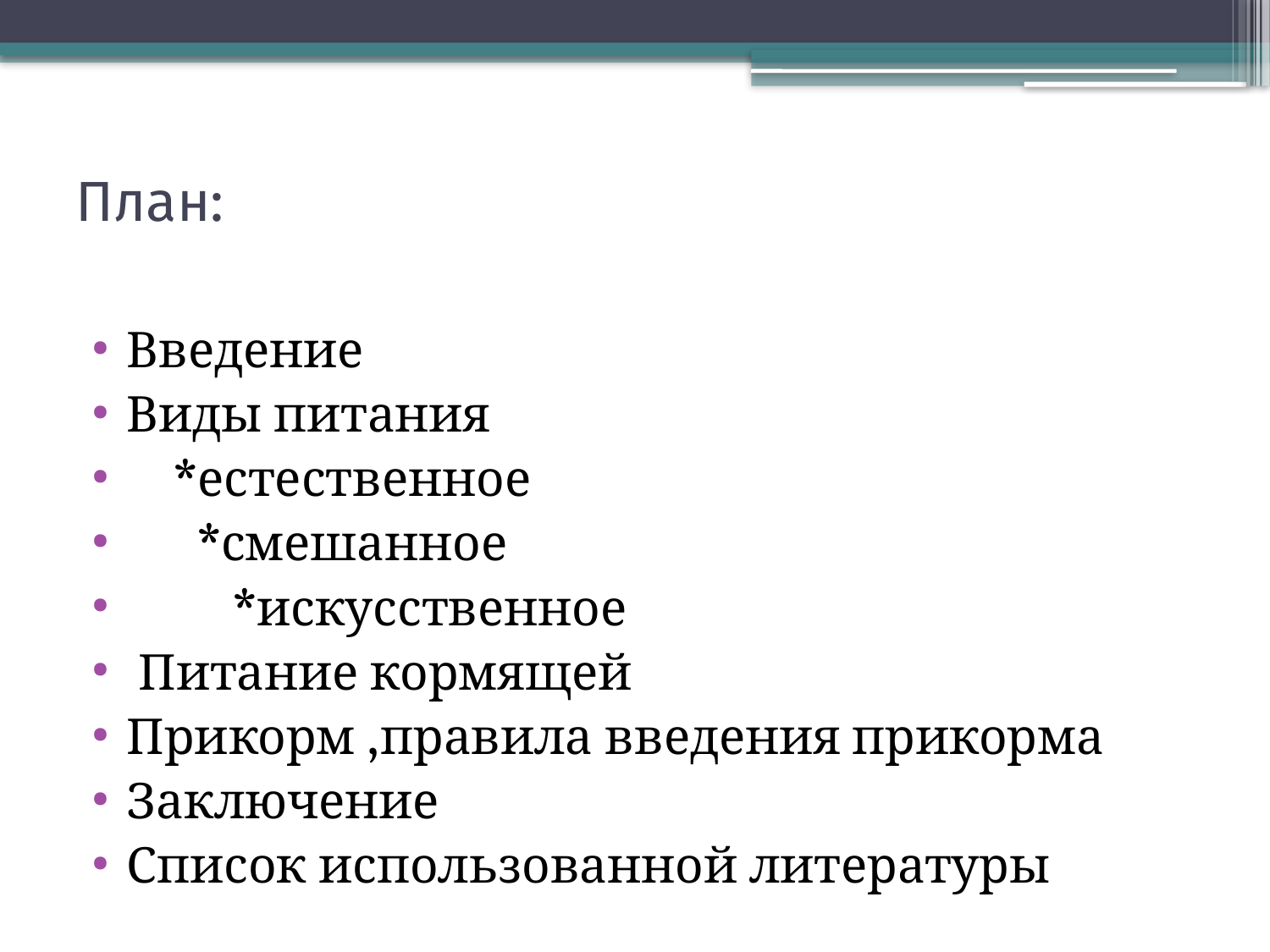

# План:
Введение
Виды питания
    *естественное
      *смешанное
         *искусственное
 Питание кормящей
Прикорм ,правила введения прикорма
Заключение
Список использованной литературы